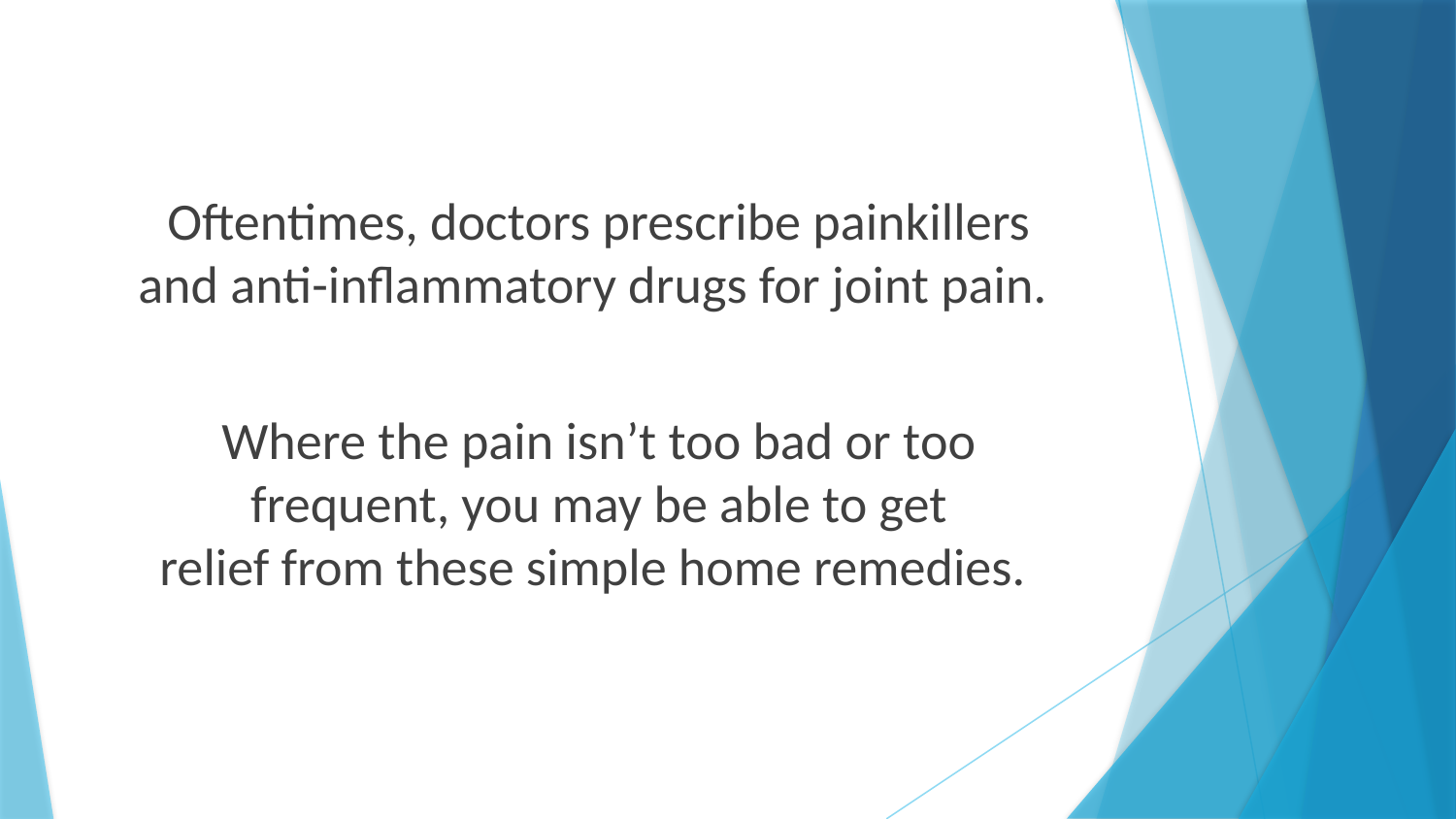

Oftentimes, doctors prescribe painkillers
and anti-inflammatory drugs for joint pain.

Where the pain isn’t too bad or too
frequent, you may be able to get
relief from these simple home remedies.